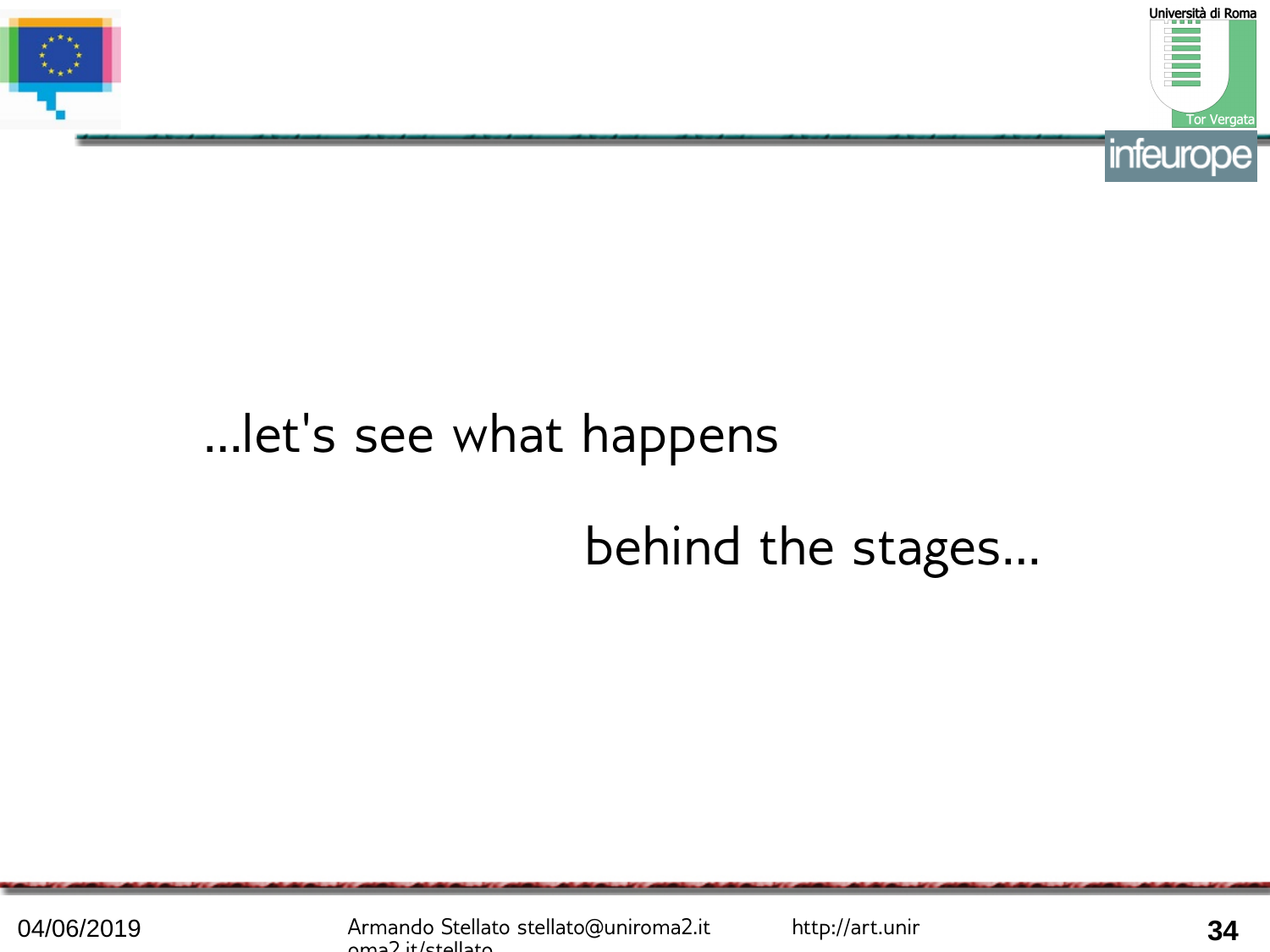

#

	…let's see what happens
				behind the stages…
Armando Stellato stellato@uniroma2.it            http://art.uniroma2.it/stellato
04/06/2019
34